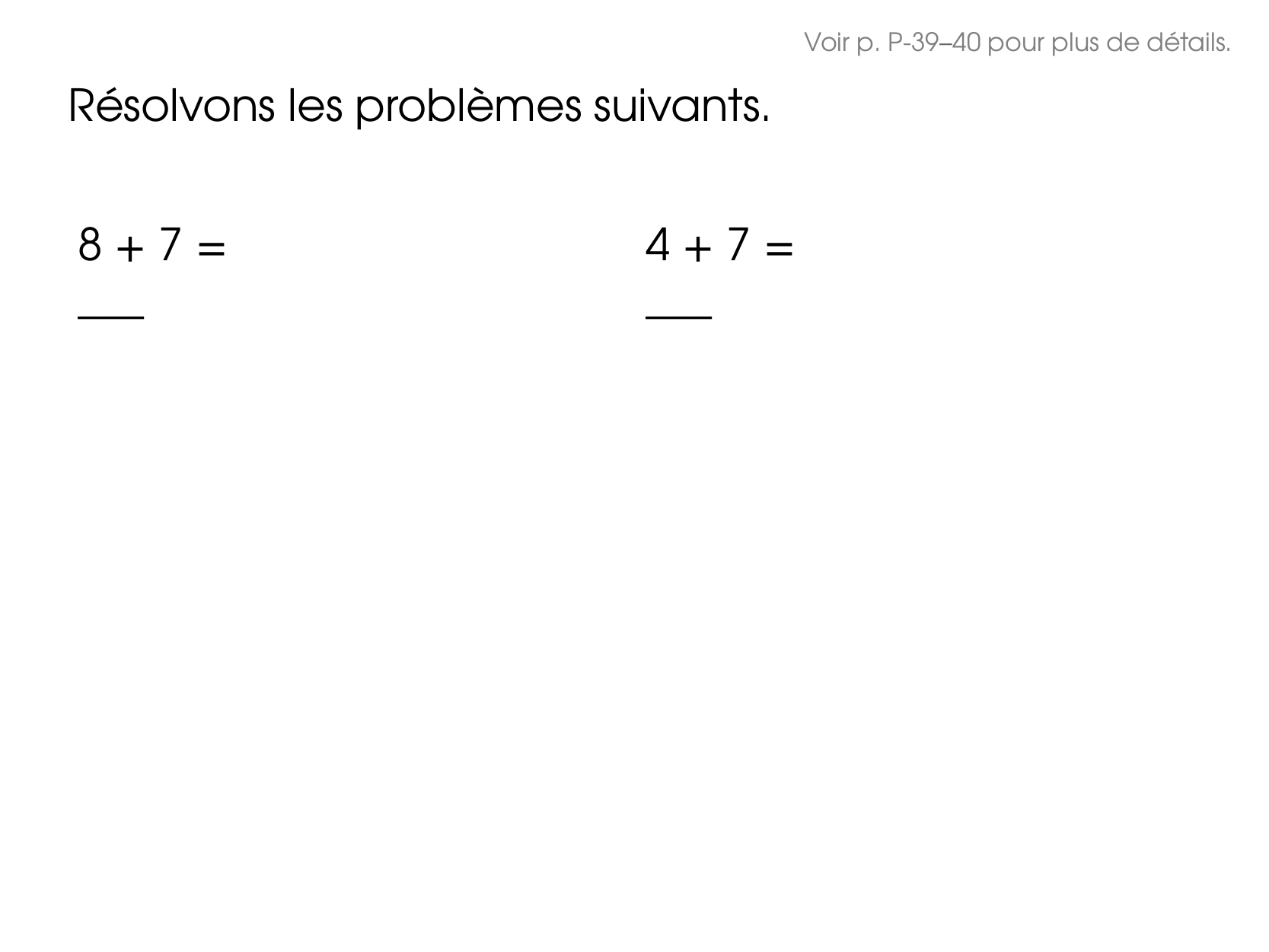

Voir p. P-39–40 pour plus de détails.
Résolvons les problèmes suivants.
8 + 7 = ___
4 + 7 = ___